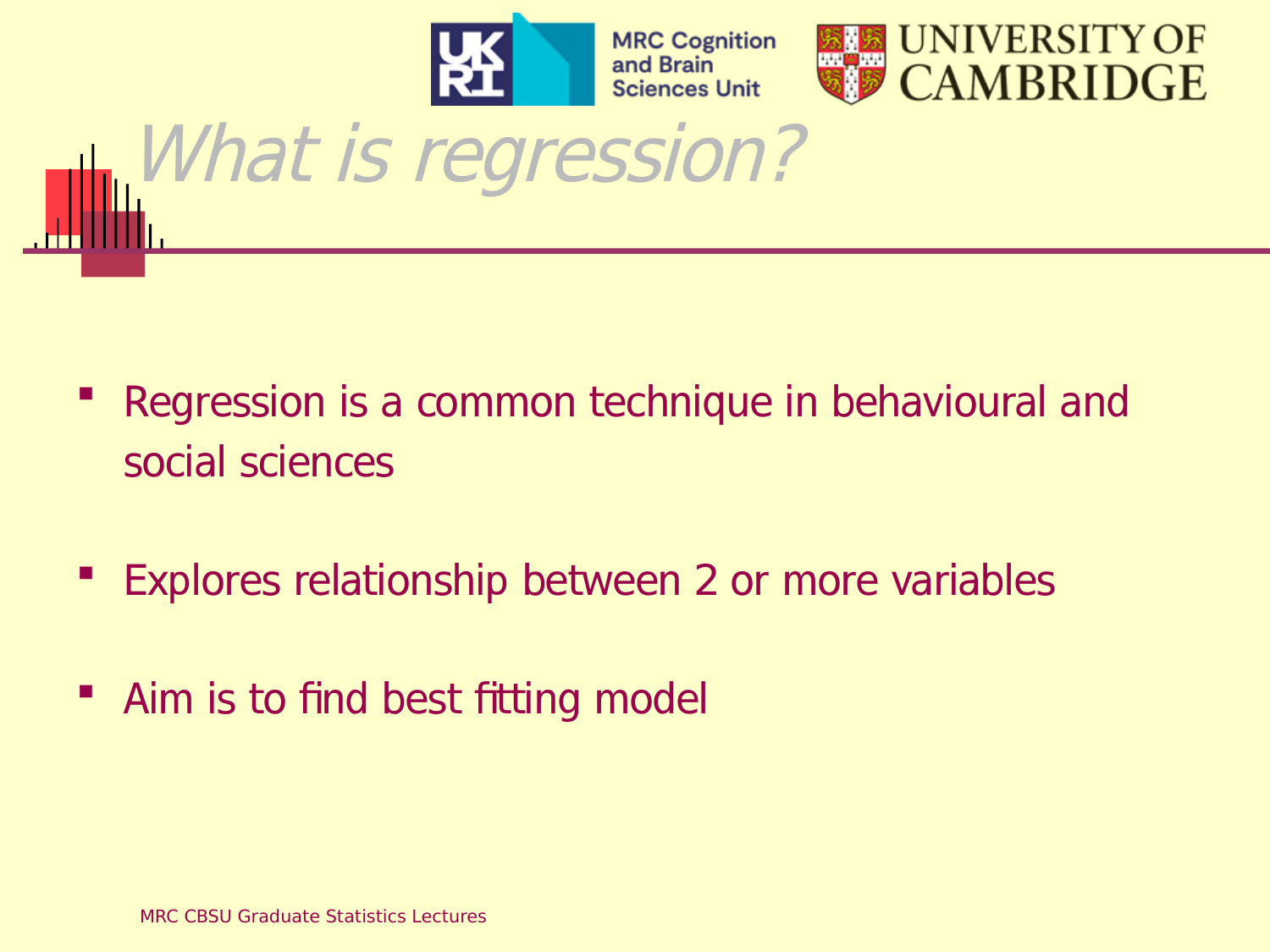

# What is regression?

Regression is a common technique in behavioural and social sciences

Explores relationship between 2 or more variables

Aim is to find best fitting model

MRC CBSU Graduate Statistics Lectures